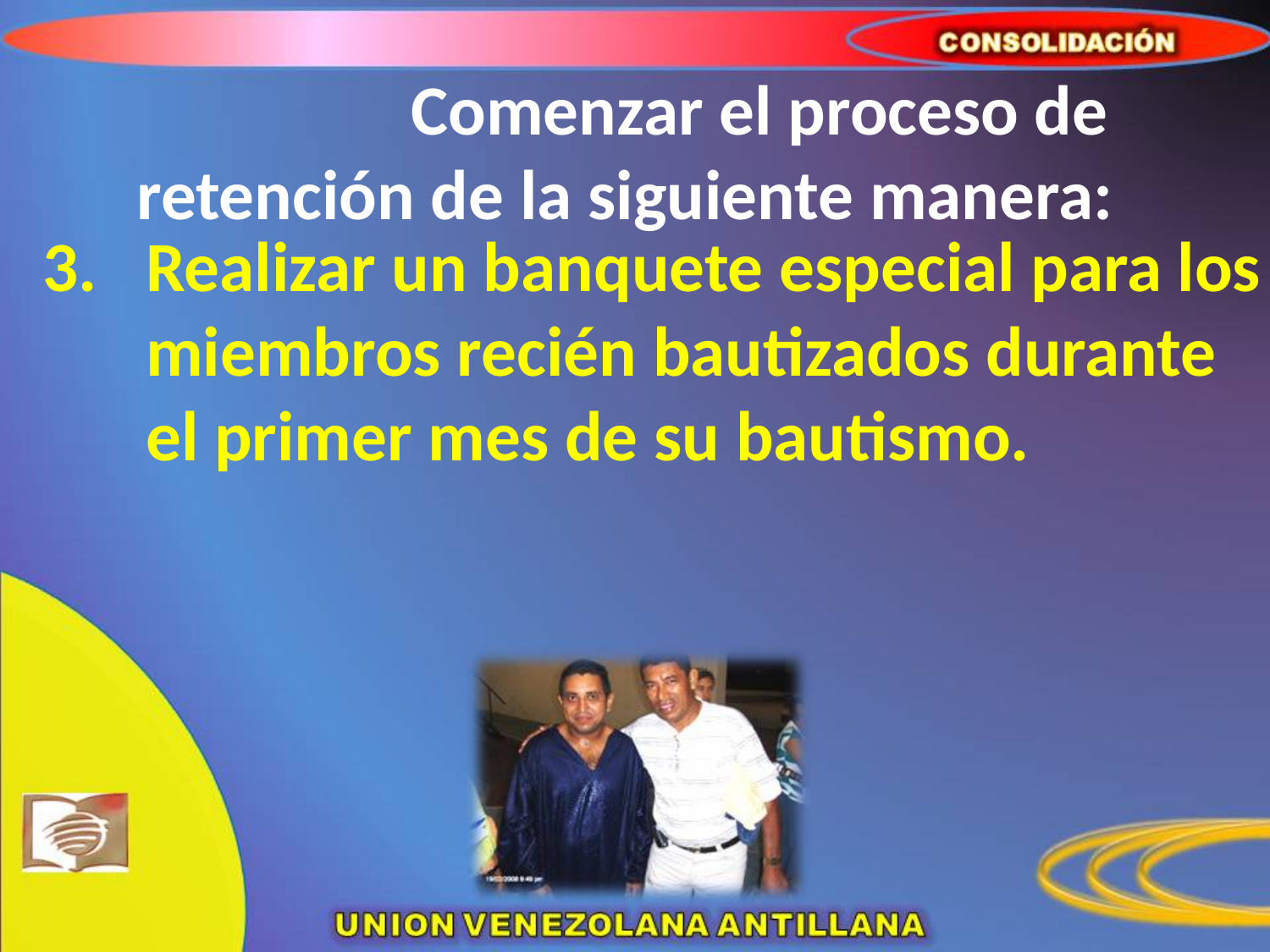

# Comenzar el proceso de retención de la siguiente manera:
3.	Realizar un banquete especial para los miembros recién bautizados durante el primer mes de su bautismo.